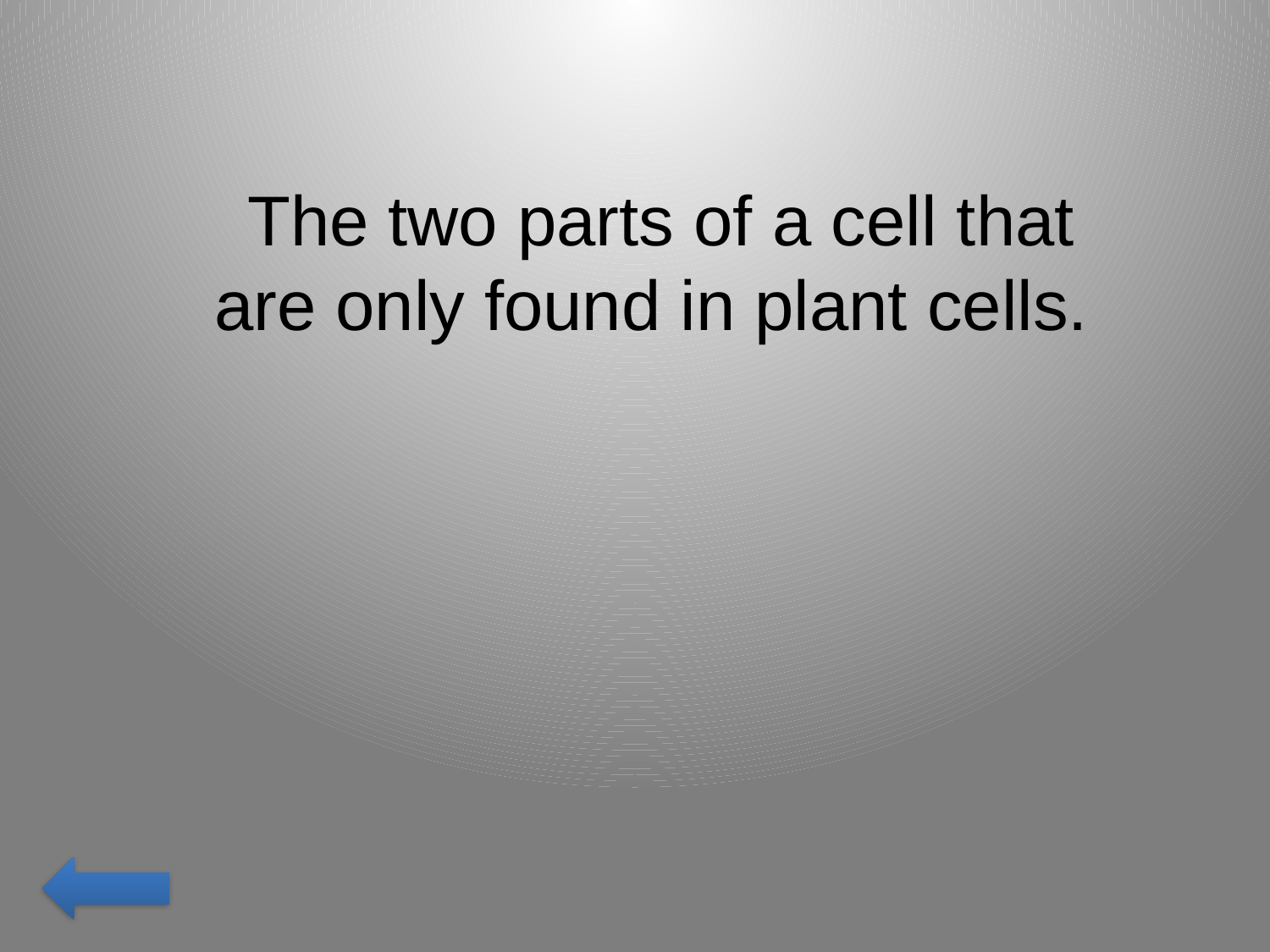

The two parts of a cell that are only found in plant cells.